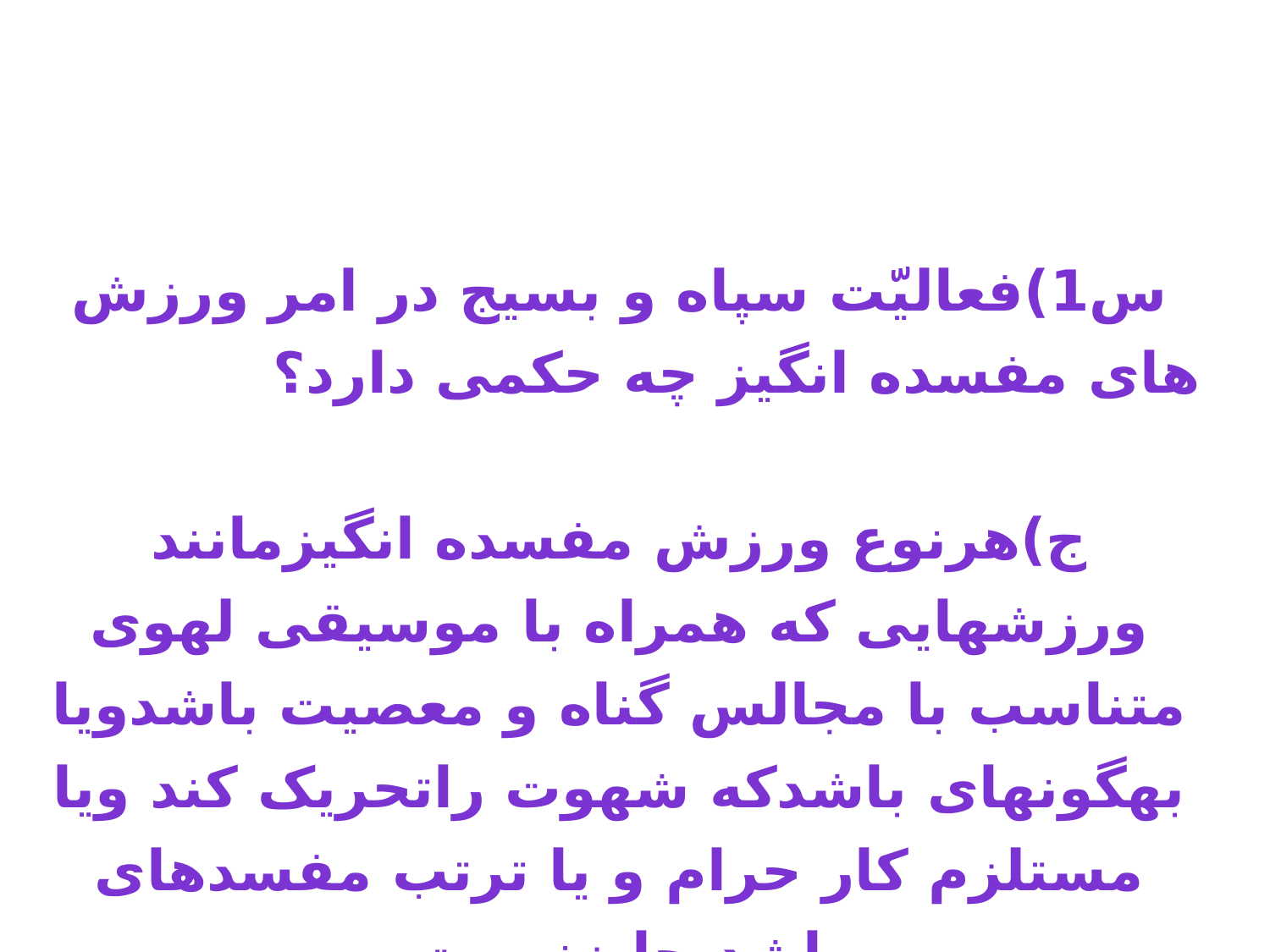

1)ورزش های مفسده انگیز                                                                                                                                                                                                                                                        س1)فعاليّت سپاه و بسيج در امر ورزش های مفسده انگیز چه حکمی دارد؟
ج)هرنوع ورزش مفسده انگیزمانند ورزشهایی که همراه با موسیقى لهوى متناسب با مجالس گناه و ‏معصیت باشدویا بهگونهاى باشدکه شهوت راتحریک کند ویا مستلزم کار حرام و یا ترتب مفسدهای باشد،جایزنیست.